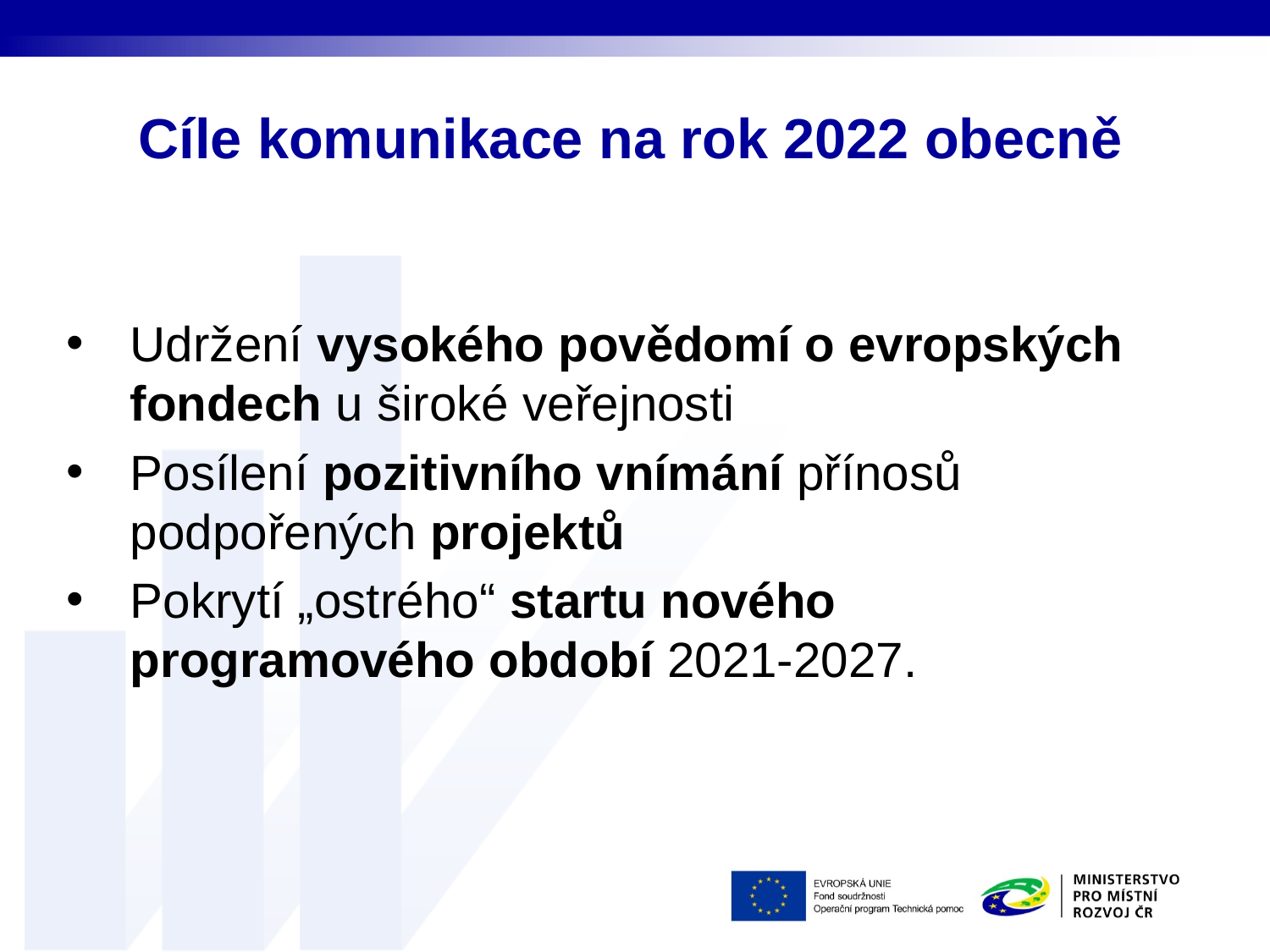

# Cíle komunikace na rok 2022 obecně
Udržení vysokého povědomí o evropských fondech u široké veřejnosti
Posílení pozitivního vnímání přínosů podpořených projektů
Pokrytí „ostrého“ startu nového programového období 2021-2027.